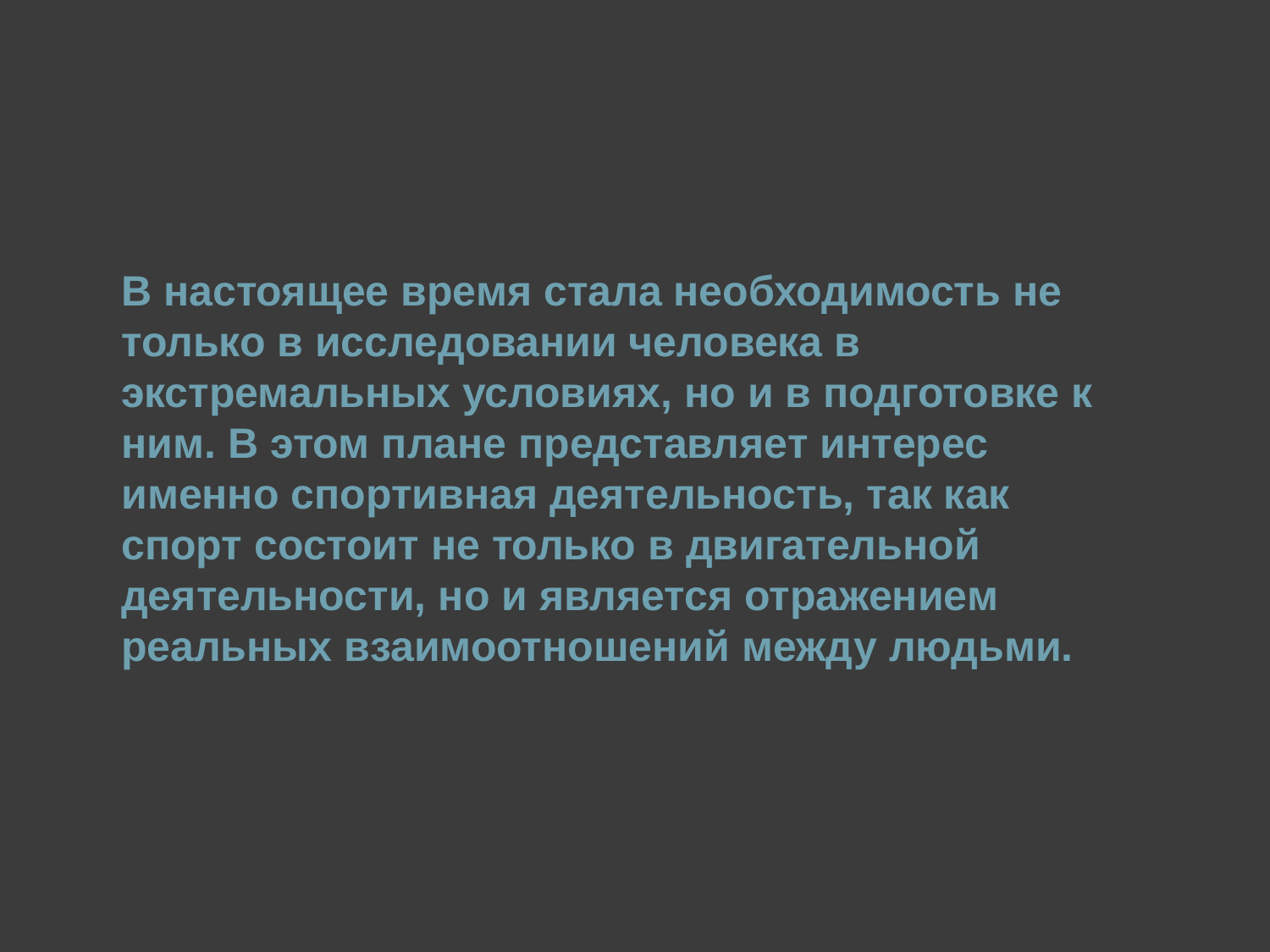

# В настоящее время стала необходимость не только в исследовании человека в экстремальных условиях, но и в подготовке к ним. В этом плане представляет интерес именно спортивная деятельность, так как спорт состоит не только в двигательной деятельности, но и является отражением реальных взаимоотношений между людьми.